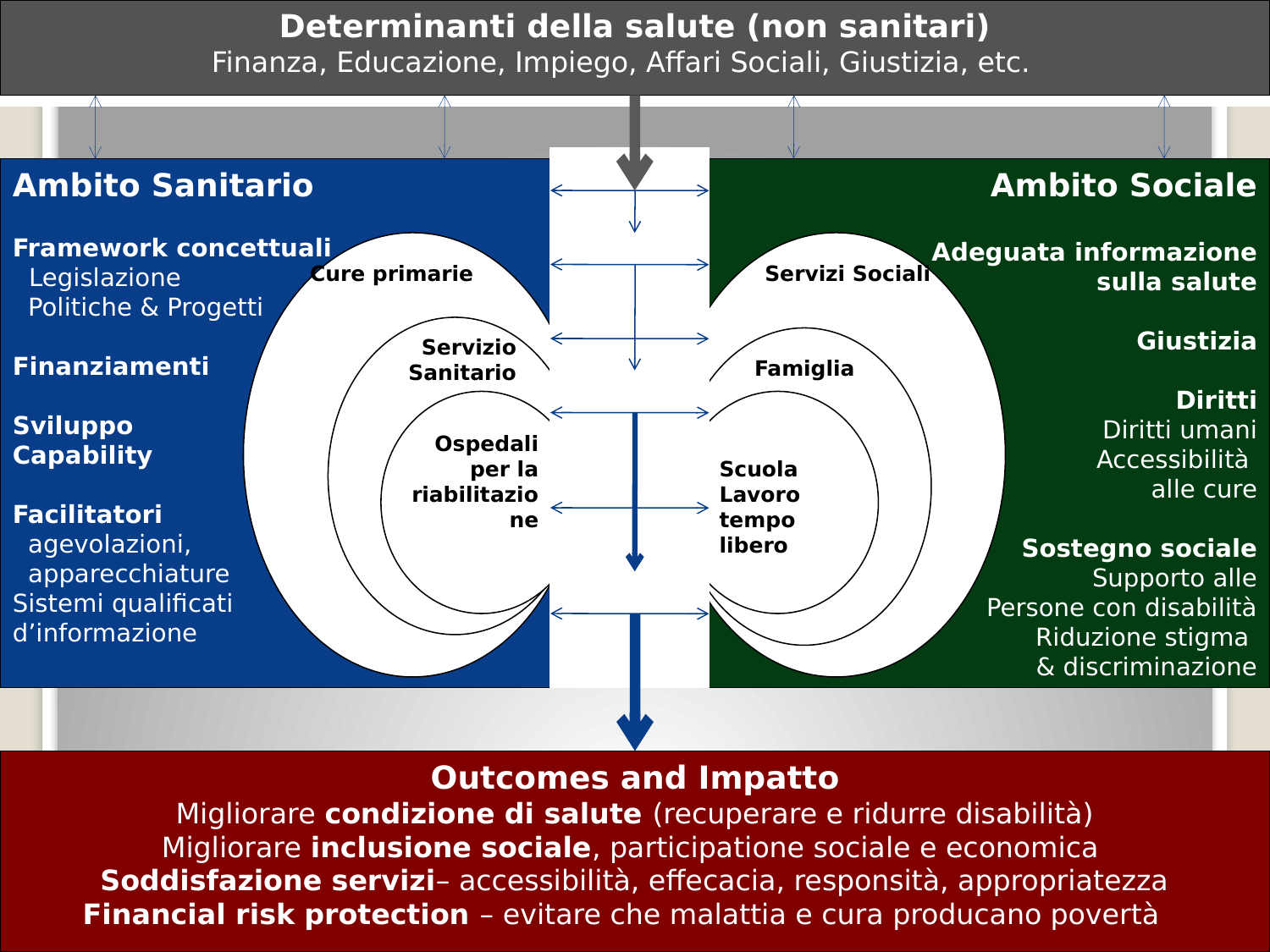

Determinanti della salute (non sanitari)
Finanza, Educazione, Impiego, Affari Sociali, Giustizia, etc.

Ambito Sanitario

Framework concettuali
  Legislazione
  Politiche & Progetti

Finanziamenti

Sviluppo
Capability

Facilitatori
  agevolazioni,
  apparecchiature
Sistemi qualificati
d’informazione

Ambito Sociale

Adeguata informazione sulla salute

Giustizia

Diritti
Diritti umani
Accessibilità
alle cure

Sostegno sociale
Supporto alle
Persone con disabilità
Riduzione stigma
& discriminazione

Cure primarie
Servizi Sociali

Servizio
Sanitario

Famiglia
Ospedali per la riabilitazione

Scuola Lavoro tempo libero
Outcomes and Impatto
Migliorare condizione di salute (recuperare e ridurre disabilità)
Migliorare inclusione sociale, participatione sociale e economica
Soddisfazione servizi– accessibilità, effecacia, responsità, appropriatezza
Financial risk protection – evitare che malattia e cura producano povertà